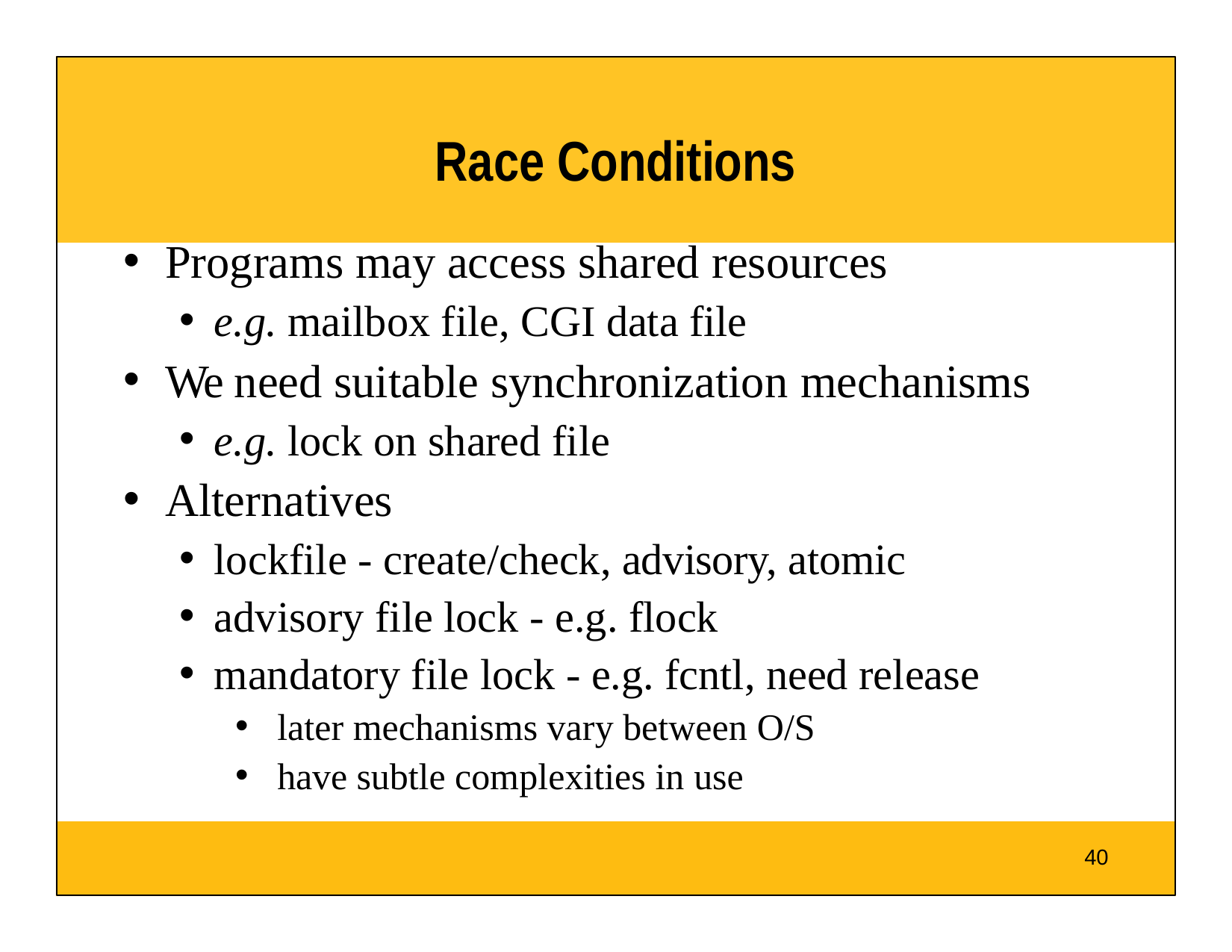

# Race Conditions
Programs may access shared resources
e.g. mailbox file, CGI data file
We need suitable synchronization mechanisms
e.g. lock on shared file
Alternatives
lockfile - create/check, advisory, atomic
advisory file lock - e.g. flock
mandatory file lock - e.g. fcntl, need release
later mechanisms vary between O/S
have subtle complexities in use
40